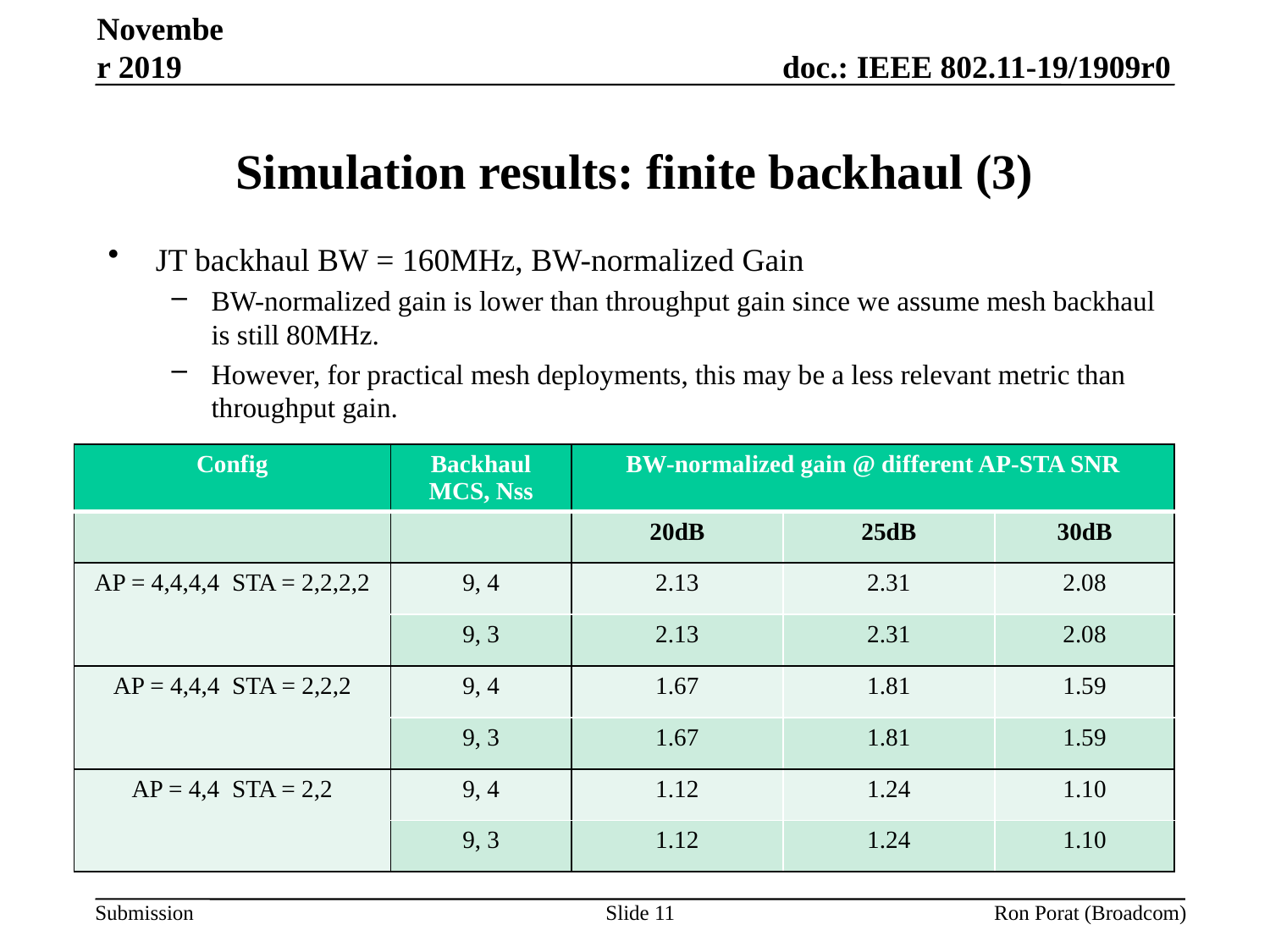

November 2019
# Simulation results: finite backhaul (3)
JT backhaul BW = 160MHz, BW-normalized Gain
BW-normalized gain is lower than throughput gain since we assume mesh backhaul is still 80MHz.
However, for practical mesh deployments, this may be a less relevant metric than throughput gain.
| Config | Backhaul MCS, Nss | BW-normalized gain @ different AP-STA SNR |  |  |
| --- | --- | --- | --- | --- |
|  |  | 20dB | 25dB | 30dB |
| AP = 4,4,4,4 STA = 2,2,2,2 | 9, 4 | 2.13 | 2.31 | 2.08 |
|  | 9, 3 | 2.13 | 2.31 | 2.08 |
| AP = 4,4,4 STA = 2,2,2 | 9, 4 | 1.67 | 1.81 | 1.59 |
|  | 9, 3 | 1.67 | 1.81 | 1.59 |
| AP = 4,4 STA = 2,2 | 9, 4 | 1.12 | 1.24 | 1.10 |
|  | 9, 3 | 1.12 | 1.24 | 1.10 |
Slide 11
Ron Porat (Broadcom)